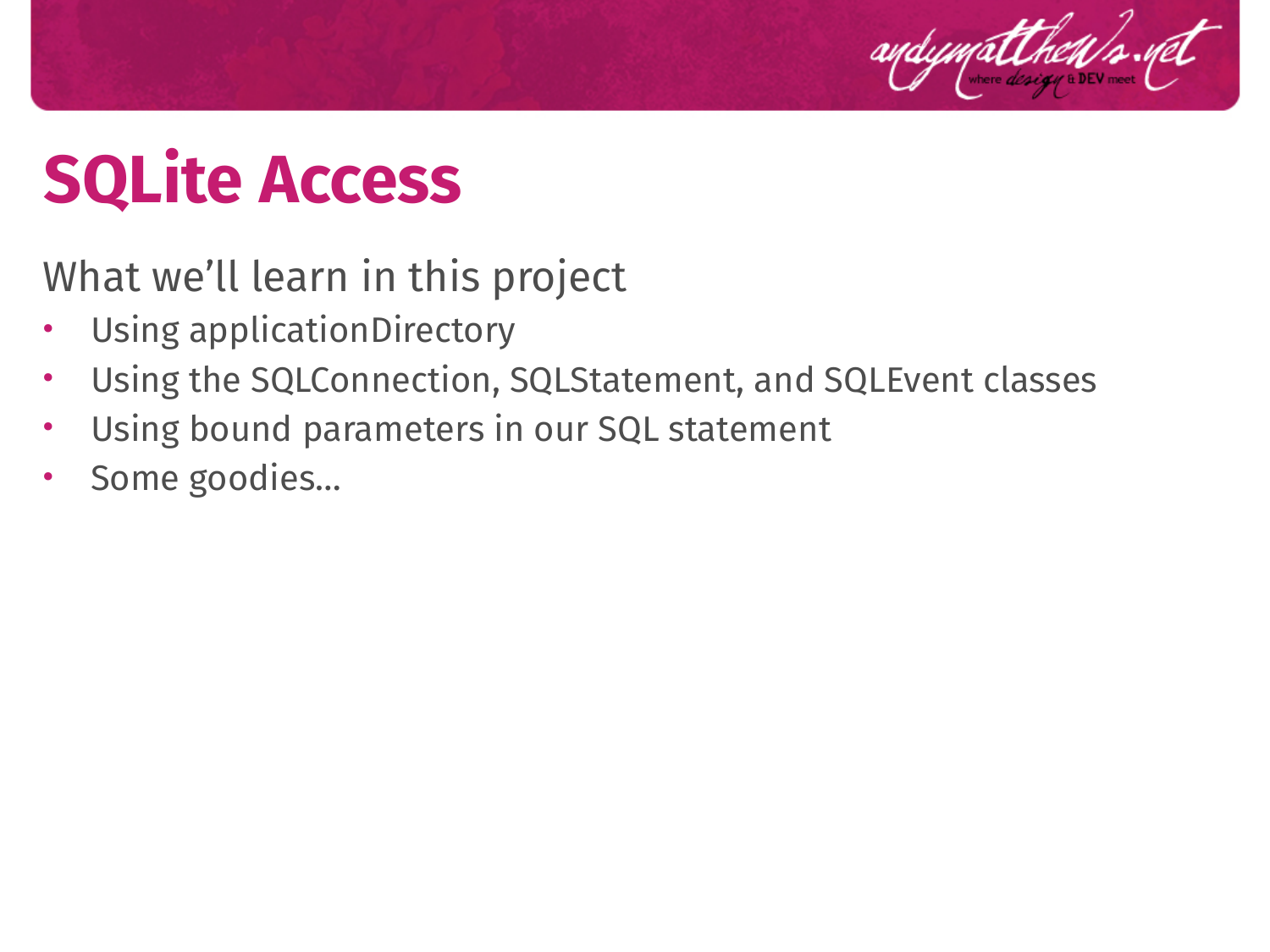

SQLite Access
What we’ll learn in this project
Using applicationDirectory
Using the SQLConnection, SQLStatement, and SQLEvent classes
Using bound parameters in our SQL statement
Some goodies…